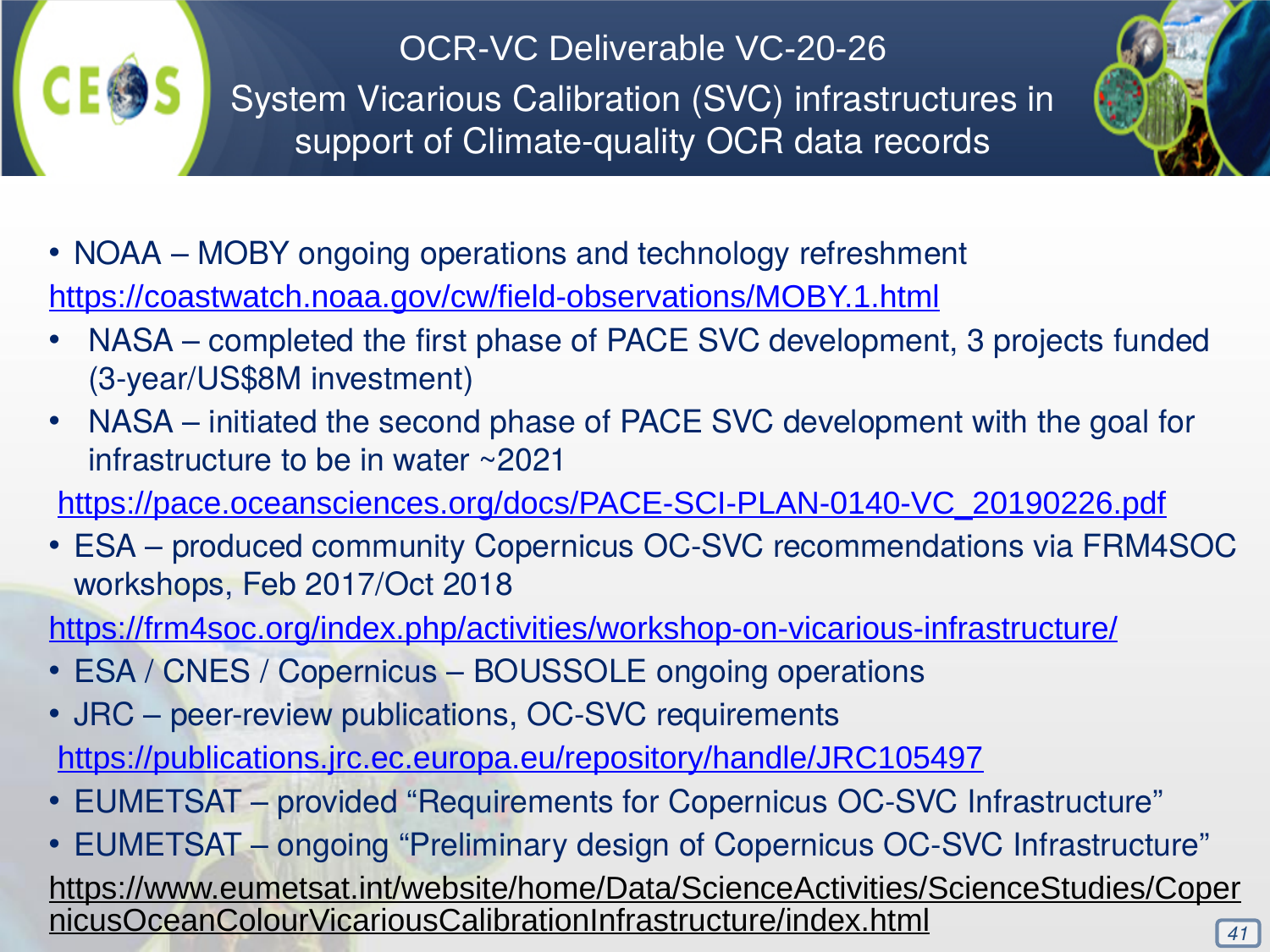

OCR-VC Deliverable VC-20-26
System Vicarious Calibration (SVC) infrastructures in support of Climate-quality OCR data records

NOAA – MOBY ongoing operations and technology refreshment
https://coastwatch.noaa.gov/cw/field-observations/MOBY.1.html
NASA – completed the first phase of PACE SVC development, 3 projects funded (3-year/US$8M investment)
NASA – initiated the second phase of PACE SVC development with the goal for infrastructure to be in water ~2021
 https://pace.oceansciences.org/docs/PACE-SCI-PLAN-0140-VC_20190226.pdf
ESA – produced community Copernicus OC-SVC recommendations via FRM4SOC workshops, Feb 2017/Oct 2018
https://frm4soc.org/index.php/activities/workshop-on-vicarious-infrastructure/
ESA / CNES / Copernicus – BOUSSOLE ongoing operations
JRC – peer-review publications, OC-SVC requirements
 https://publications.jrc.ec.europa.eu/repository/handle/JRC105497
EUMETSAT – provided “Requirements for Copernicus OC-SVC Infrastructure”
EUMETSAT – ongoing “Preliminary design of Copernicus OC-SVC Infrastructure”
https://www.eumetsat.int/website/home/Data/ScienceActivities/ScienceStudies/CopernicusOceanColourVicariousCalibrationInfrastructure/index.html
41